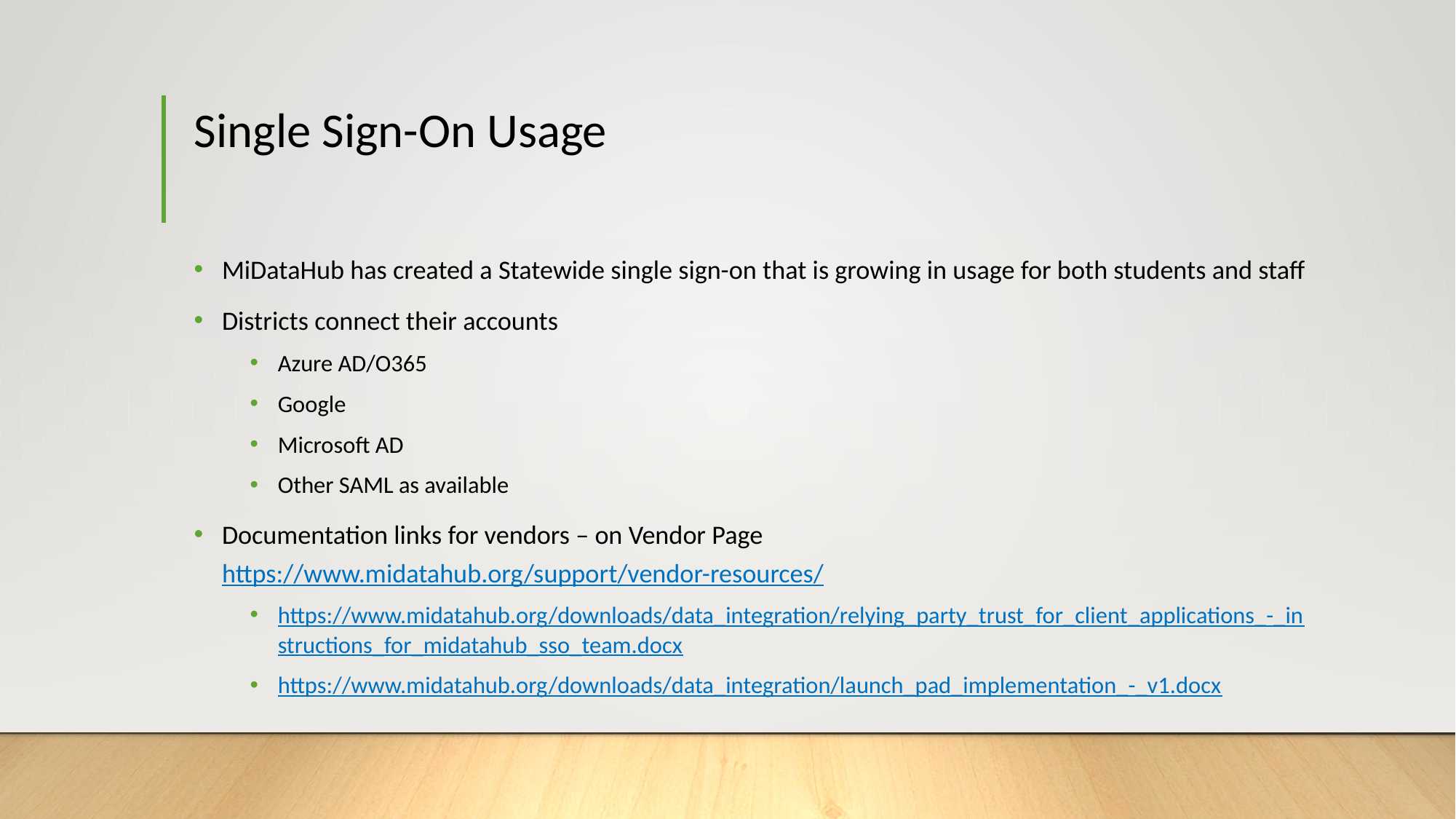

# Single Sign-On Usage
MiDataHub has created a Statewide single sign-on that is growing in usage for both students and staff
Districts connect their accounts
Azure AD/O365
Google
Microsoft AD
Other SAML as available
Documentation links for vendors – on Vendor Page https://www.midatahub.org/support/vendor-resources/
https://www.midatahub.org/downloads/data_integration/relying_party_trust_for_client_applications_-_instructions_for_midatahub_sso_team.docx
https://www.midatahub.org/downloads/data_integration/launch_pad_implementation_-_v1.docx